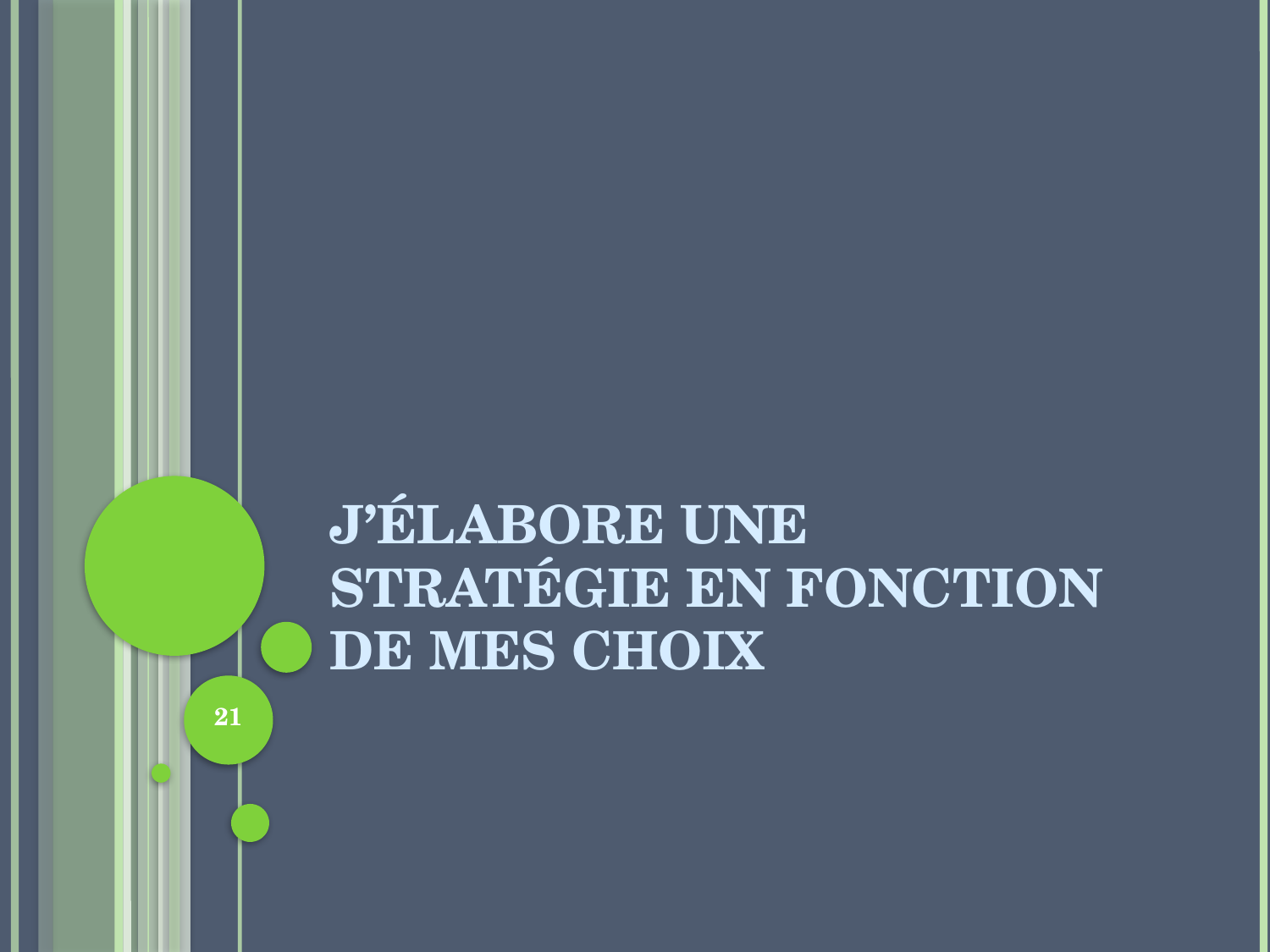

# J’élabore une stratégie en fonction de mes choix
21